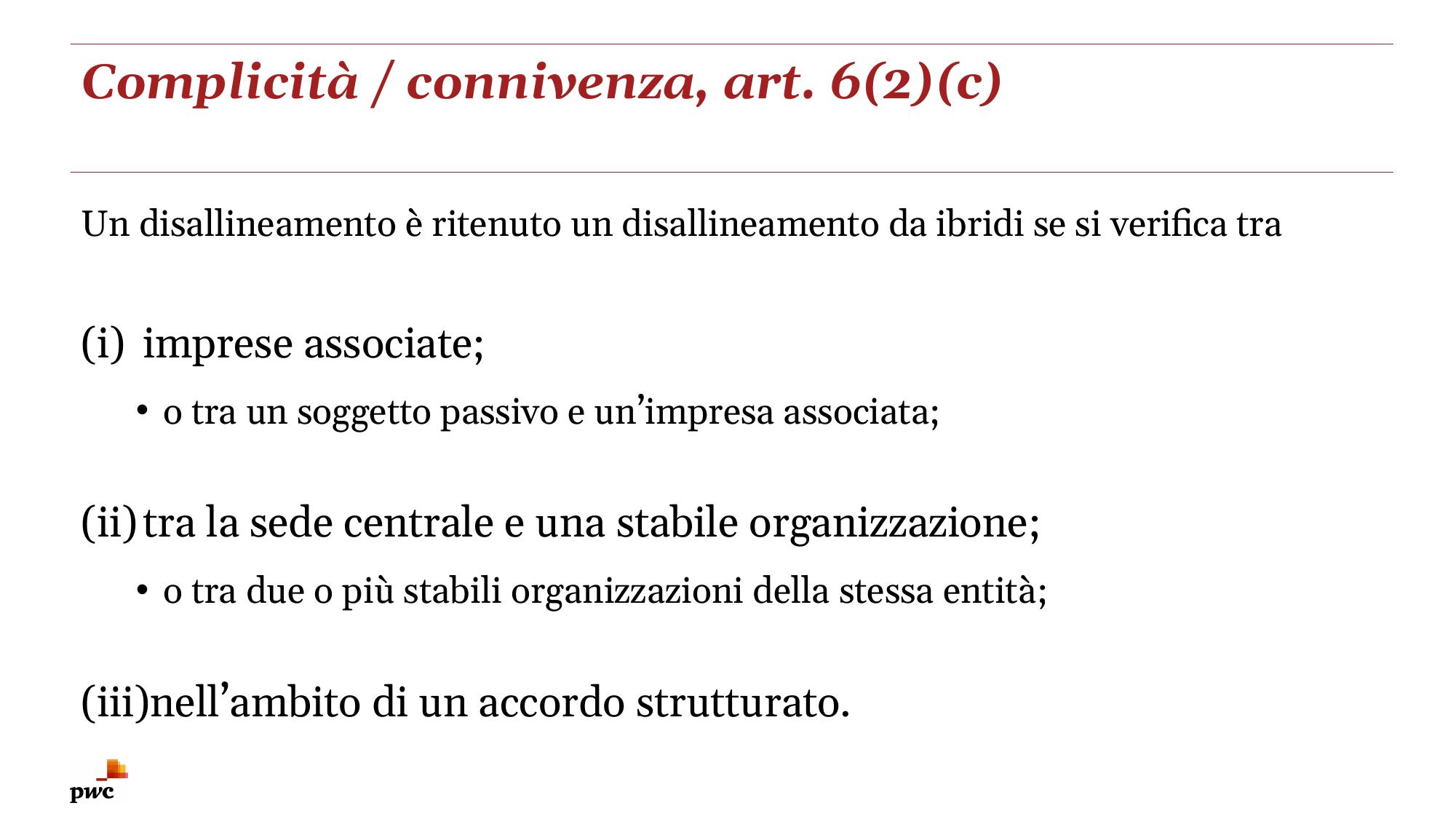

# Complicità / connivenza, art. 6(2)(c)
Un disallineamento è ritenuto un disallineamento da ibridi se si verifica tra

imprese associate;
o tra un soggetto passivo e un’impresa associata;

tra la sede centrale e una stabile organizzazione;
o tra due o più stabili organizzazioni della stessa entità;

nell’ambito di un accordo strutturato.